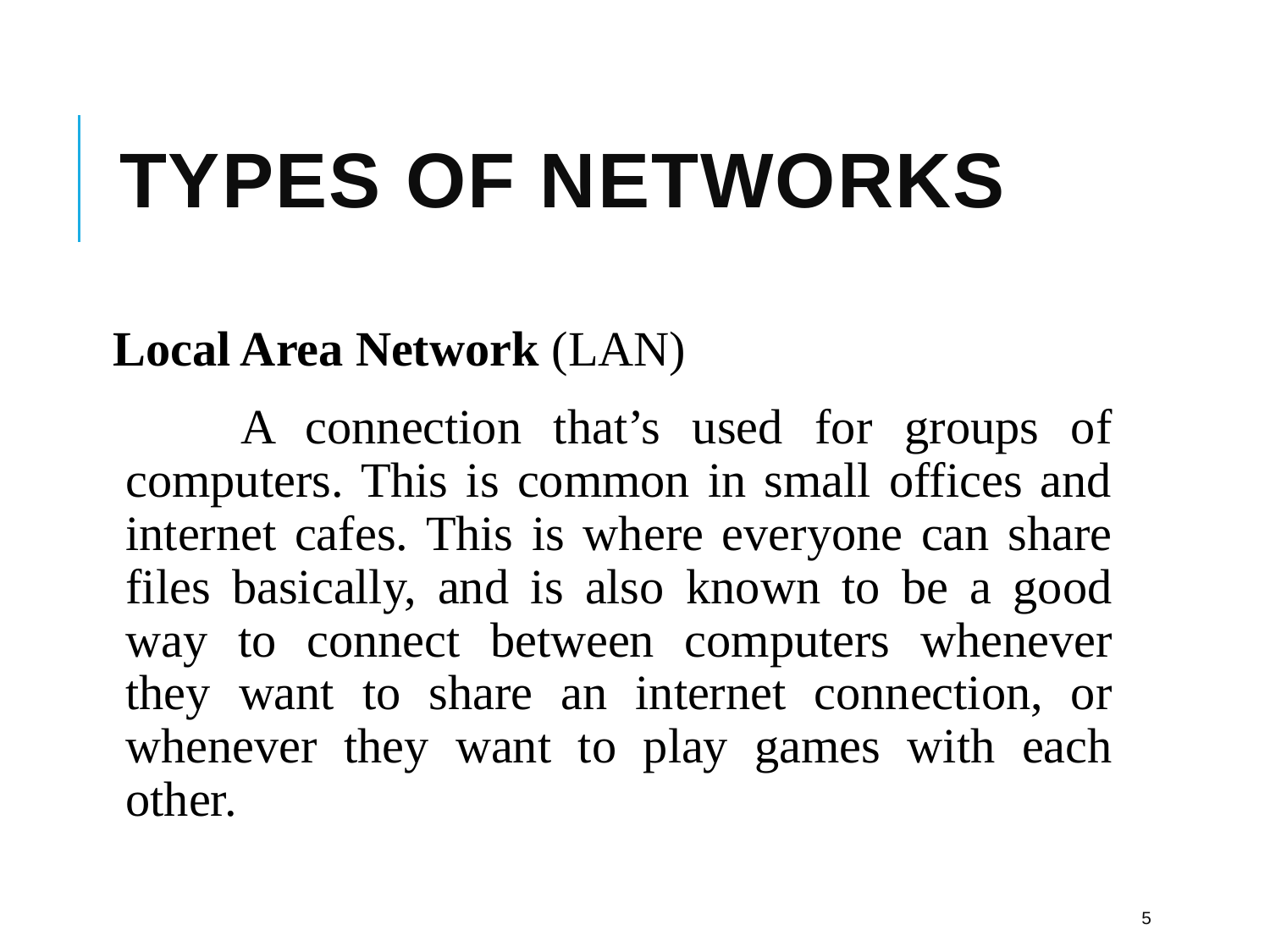

# Types of Networks
Local Area Network (LAN)
    A connection that’s used for groups of computers. This is common in small offices and internet cafes. This is where everyone can share files basically, and is also known to be a good way to connect between computers whenever they want to share an internet connection, or whenever they want to play games with each other.

5